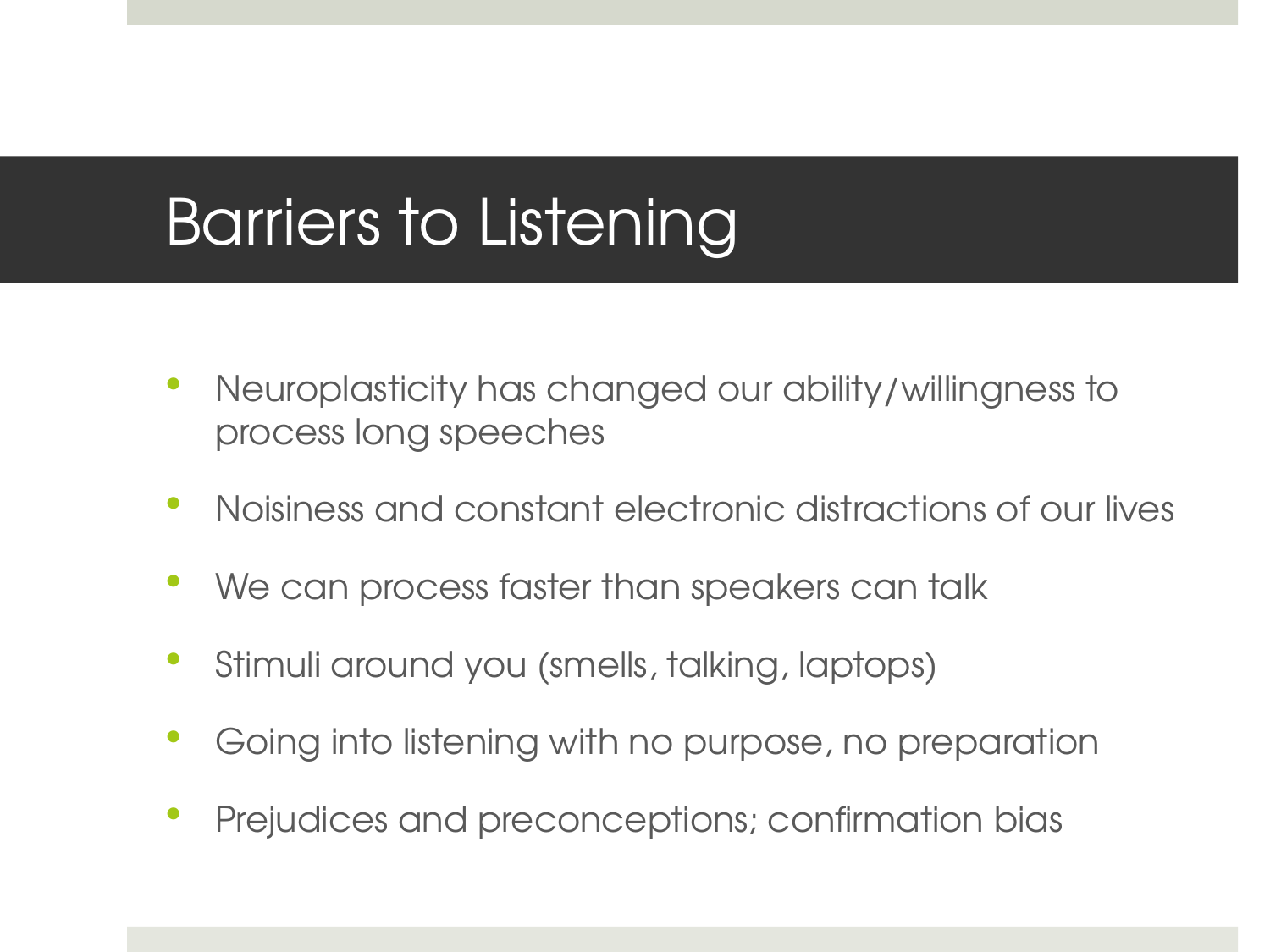

# Barriers to Listening
Neuroplasticity has changed our ability/willingness to process long speeches
Noisiness and constant electronic distractions of our lives
We can process faster than speakers can talk
Stimuli around you (smells, talking, laptops)
Going into listening with no purpose, no preparation
Prejudices and preconceptions; confirmation bias